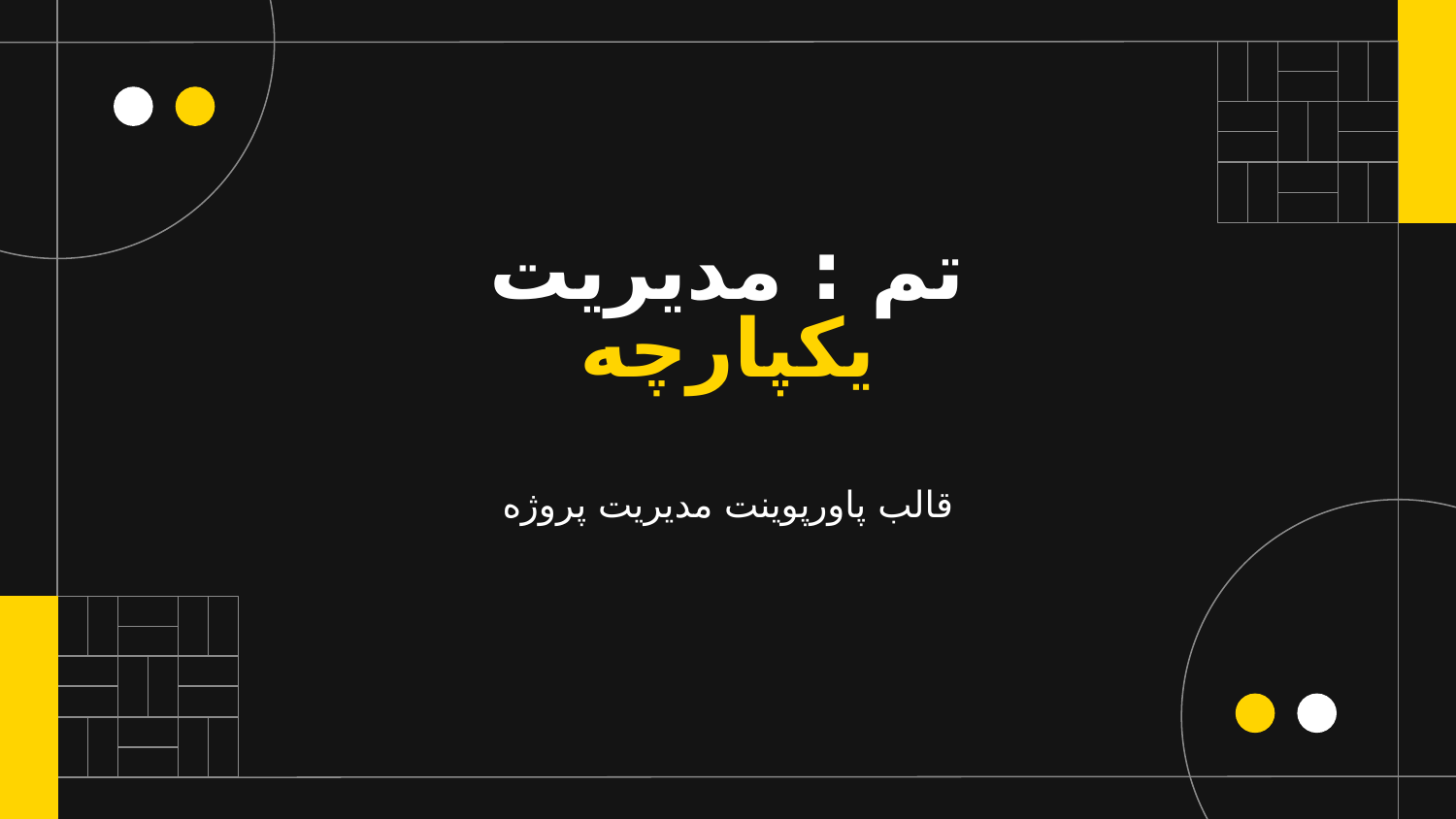

# تم : مدیریت یکپارچه
قالب پاورپوینت مدیریت پروژه